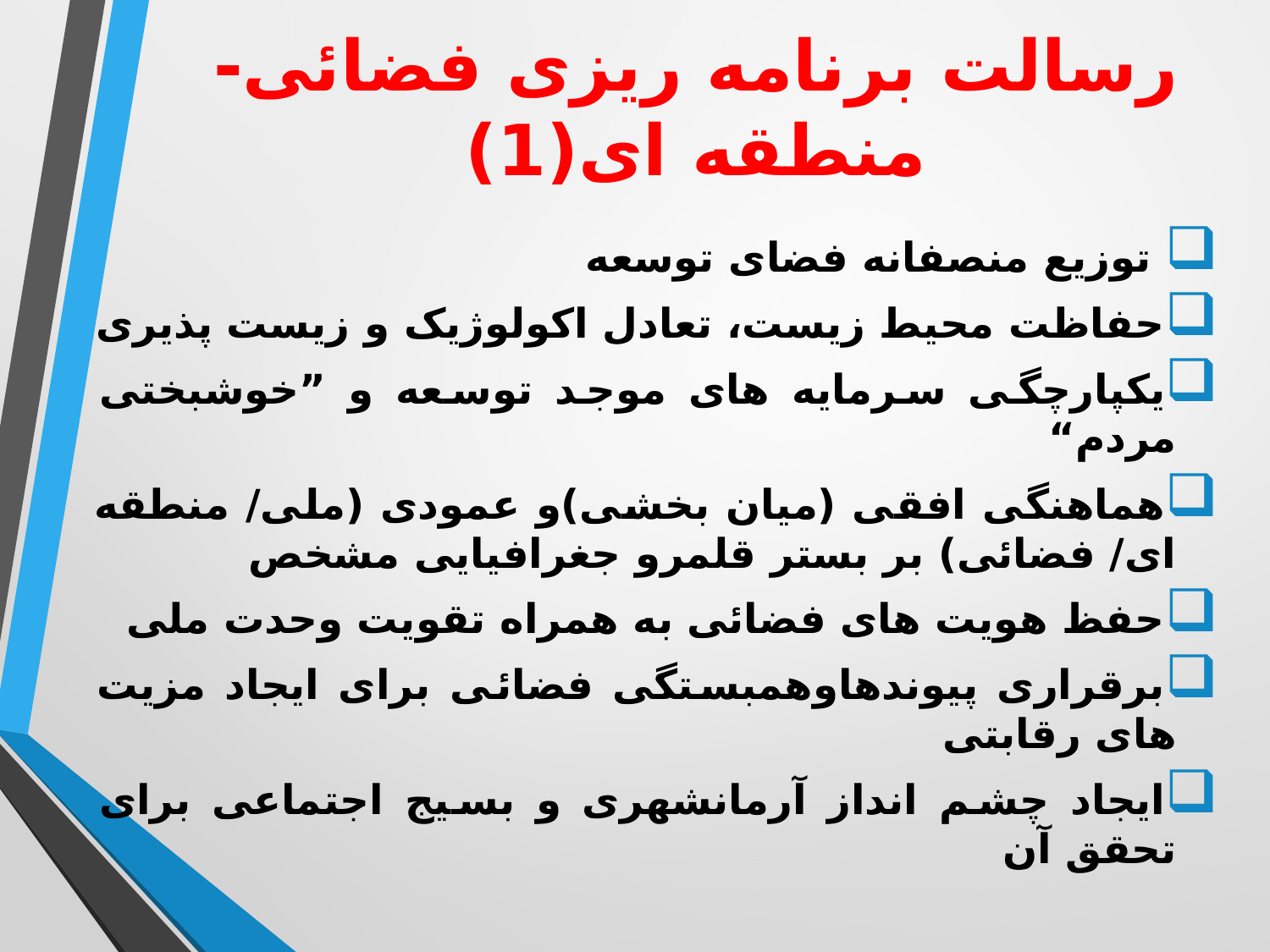

# رسالت برنامه ریزی فضائی-منطقه ای(1)

 توزیع منصفانه فضای توسعه
حفاظت محیط زیست، تعادل اکولوژیک و زیست پذیری
یکپارچگی سرمایه های موجد توسعه و ”خوشبختی مردم“
هماهنگی افقی (میان بخشی)و عمودی (ملی/ منطقه ای/ فضائی) بر بستر قلمرو جغرافیایی مشخص
حفظ هویت های فضائی به همراه تقویت وحدت ملی
برقراری پیوندهاوهمبستگی فضائی برای ایجاد مزیت های رقابتی
ایجاد چشم انداز آرمانشهری و بسیج اجتماعی برای تحقق آن